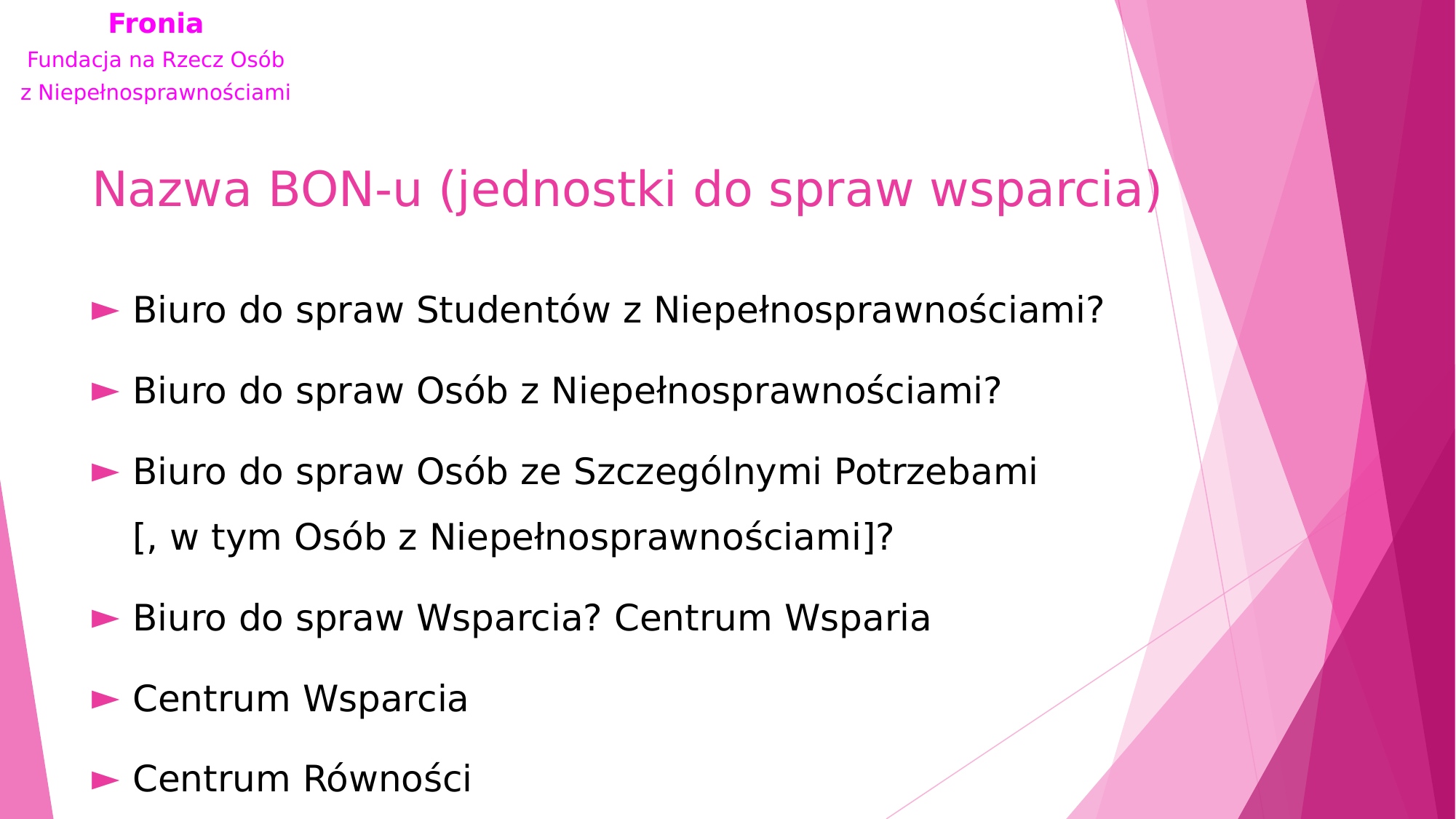

# Nazwa BON-u (jednostki do spraw wsparcia)
Biuro do spraw Studentów z Niepełnosprawnościami?
Biuro do spraw Osób z Niepełnosprawnościami?
Biuro do spraw Osób ze Szczególnymi Potrzebami [, w tym Osób z Niepełnosprawnościami]?
Biuro do spraw Wsparcia? Centrum Wsparia
Centrum Wsparcia
Centrum Równości